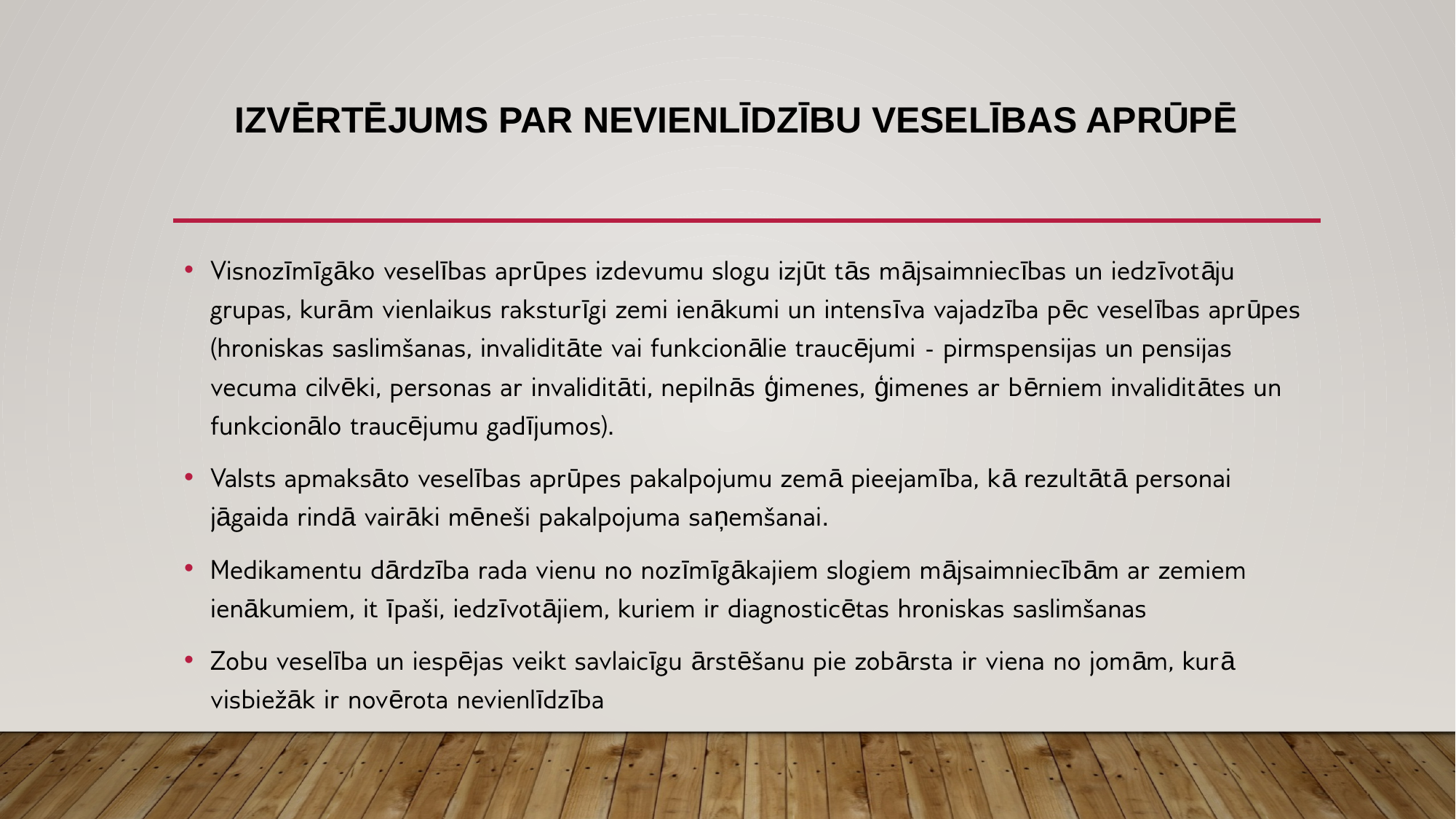

# izvērtējums par nevienlīdzību veselības aprūpē
Visnozīmīgāko veselības aprūpes izdevumu slogu izjūt tās mājsaimniecības un iedzīvotāju grupas, kurām vienlaikus raksturīgi zemi ienākumi un intensīva vajadzība pēc veselības aprūpes (hroniskas saslimšanas, invaliditāte vai funkcionālie traucējumi - pirmspensijas un pensijas vecuma cilvēki, personas ar invaliditāti, nepilnās ģimenes, ģimenes ar bērniem invaliditātes un funkcionālo traucējumu gadījumos).
Valsts apmaksāto veselības aprūpes pakalpojumu zemā pieejamība, kā rezultātā personai jāgaida rindā vairāki mēneši pakalpojuma saņemšanai.
Medikamentu dārdzība rada vienu no nozīmīgākajiem slogiem mājsaimniecībām ar zemiem ienākumiem, it īpaši, iedzīvotājiem, kuriem ir diagnosticētas hroniskas saslimšanas
Zobu veselība un iespējas veikt savlaicīgu ārstēšanu pie zobārsta ir viena no jomām, kurā visbiežāk ir novērota nevienlīdzība